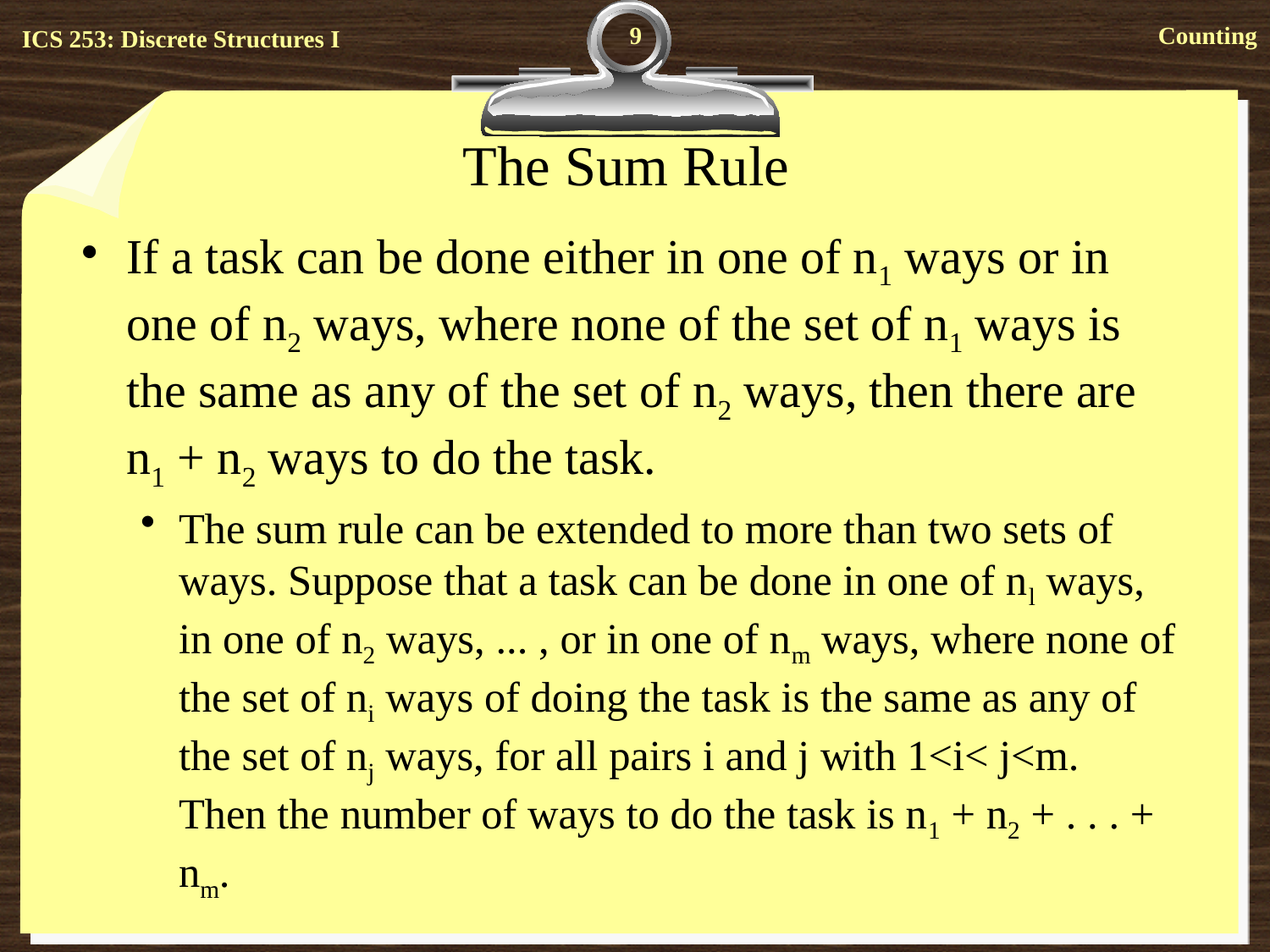

9
# The Sum Rule
If a task can be done either in one of n1 ways or in one of n2 ways, where none of the set of n1 ways is the same as any of the set of n2 ways, then there are n1 + n2 ways to do the task.
The sum rule can be extended to more than two sets of ways. Suppose that a task can be done in one of nl ways, in one of n2 ways, ... , or in one of nm ways, where none of the set of ni ways of doing the task is the same as any of the set of nj ways, for all pairs i and j with 1<i< j<m. Then the number of ways to do the task is n1 + n2 + . . . + nm.